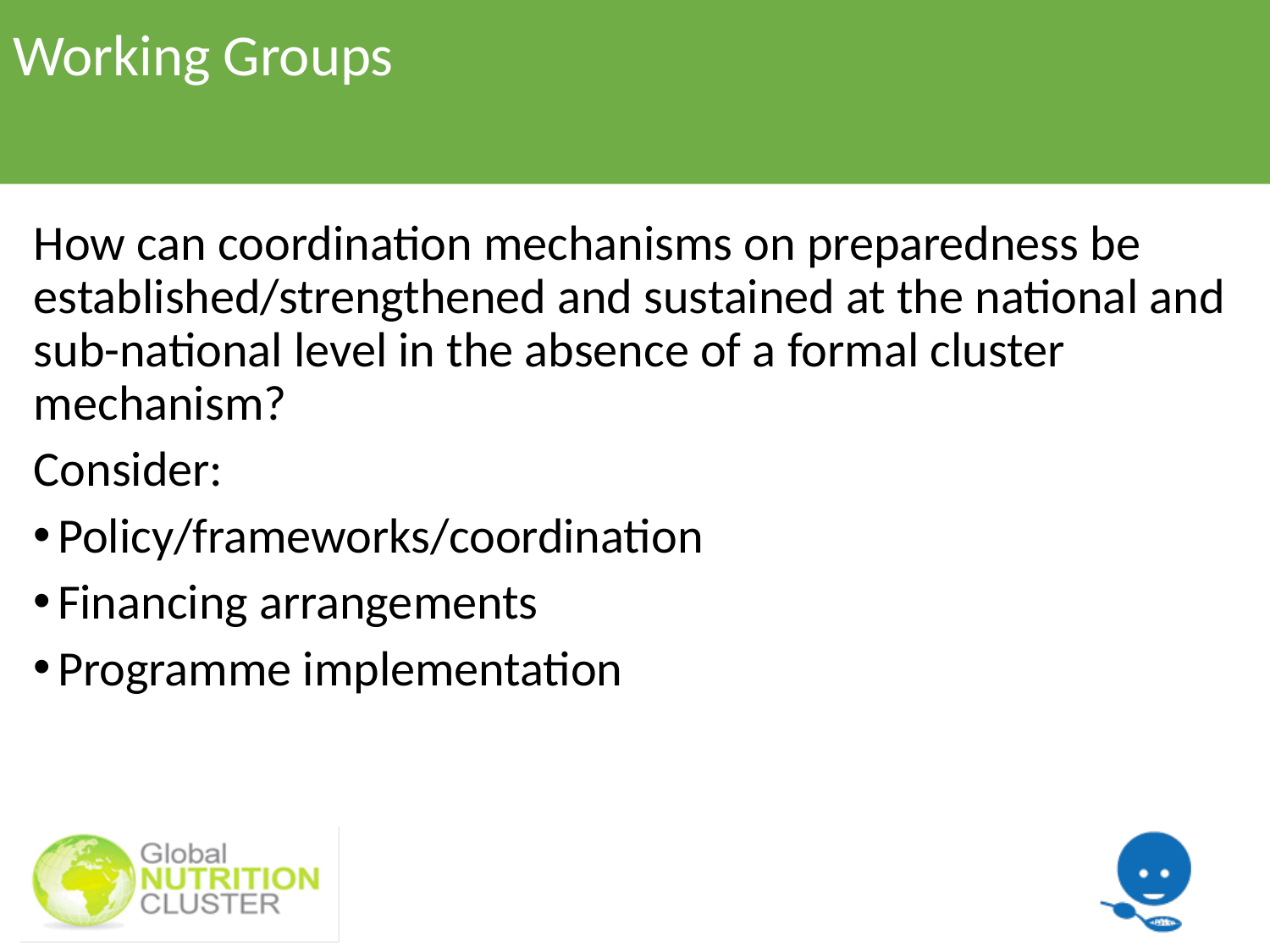

# Working Groups
How can coordination mechanisms on preparedness be established/strengthened and sustained at the national and sub-national level in the absence of a formal cluster mechanism?
Consider:
Policy/frameworks/coordination
Financing arrangements
Programme implementation